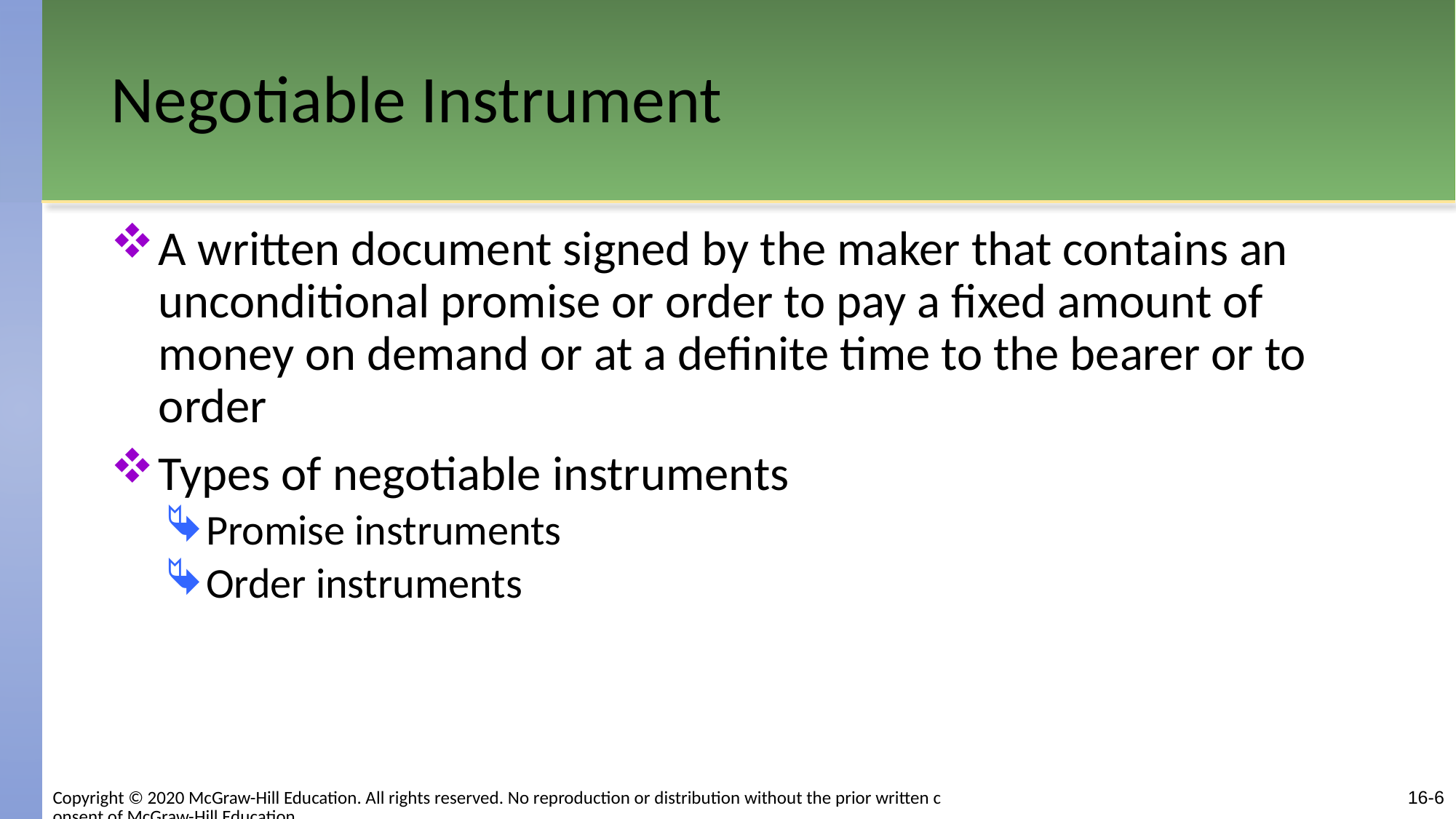

# Negotiable Instrument
A written document signed by the maker that contains an unconditional promise or order to pay a fixed amount of money on demand or at a definite time to the bearer or to order
Types of negotiable instruments
Promise instruments
Order instruments
Copyright © 2020 McGraw-Hill Education. All rights reserved. No reproduction or distribution without the prior written consent of McGraw-Hill Education.
16-6